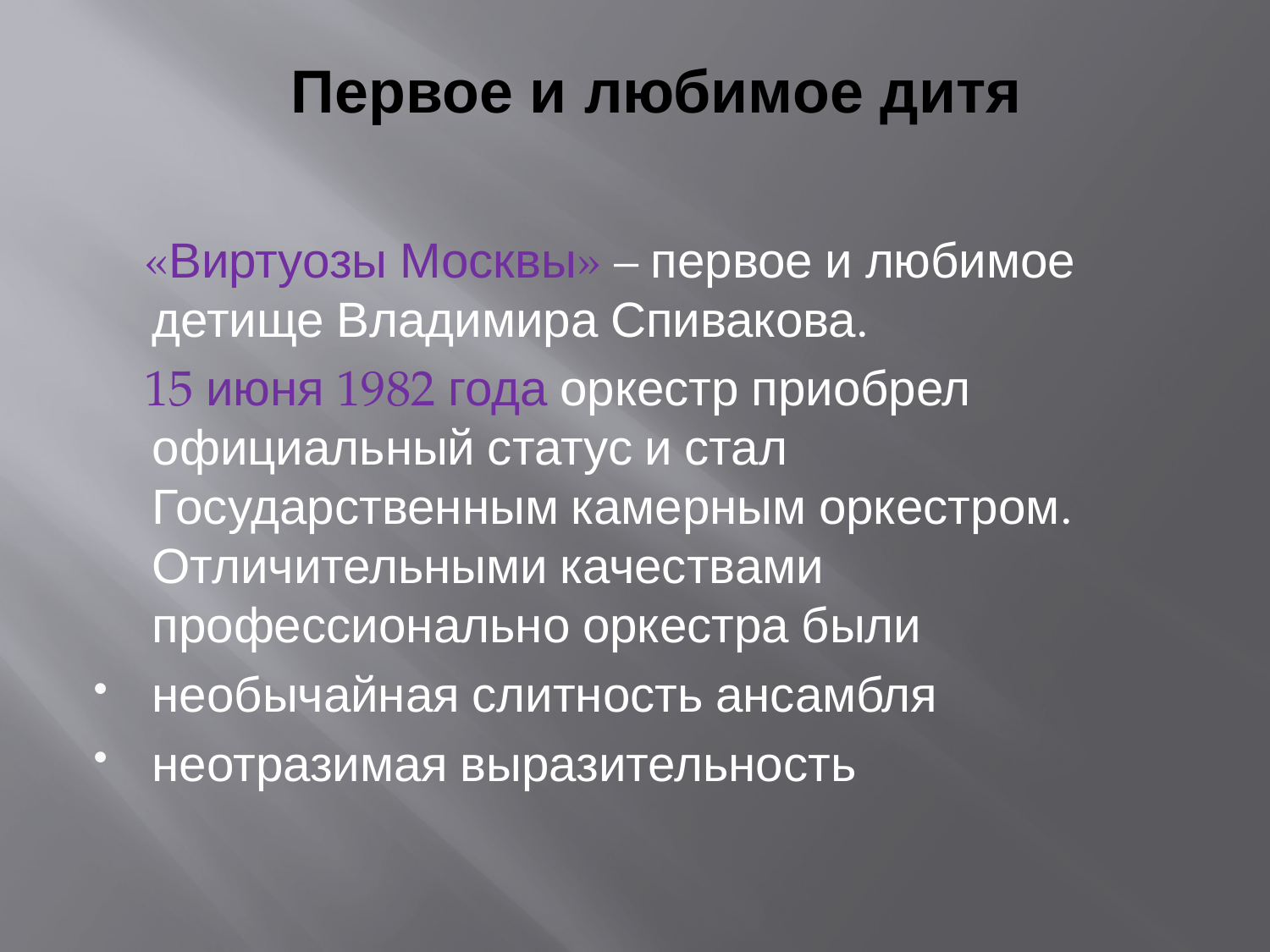

# Первое и любимое дитя
    «Виртуозы Москвы» – первое и любимое детище Владимира Спивакова.
    15 июня 1982 года оркестр приобрел официальный статус и стал Государственным камерным оркестром.
Отличительными качествами профессионально оркестра были
необычайная слитность ансамбля
неотразимая выразительность